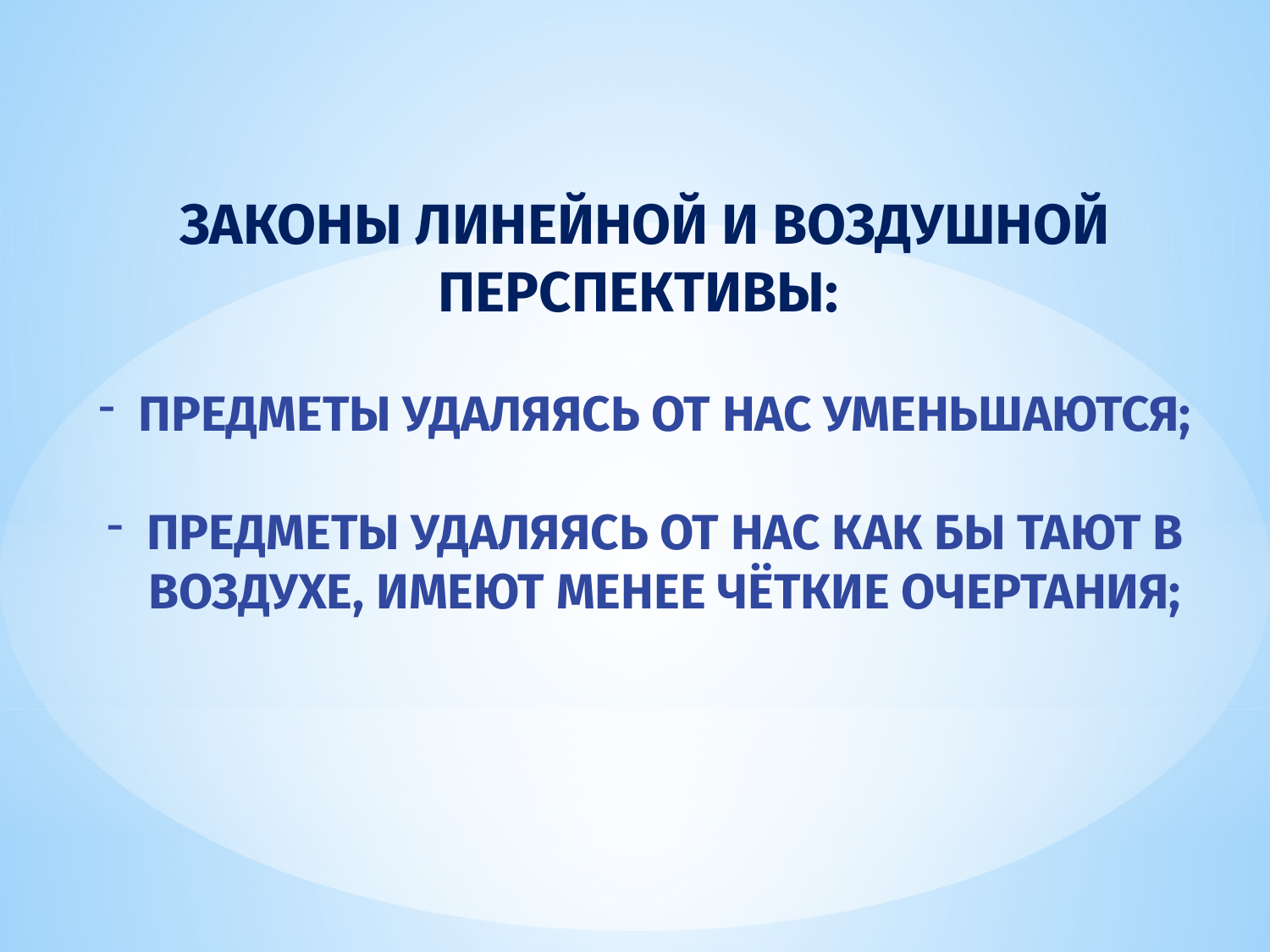

ЗАКОНЫ ЛИНЕЙНОЙ И ВОЗДУШНОЙ ПЕРСПЕКТИВЫ:

ПРЕДМЕТЫ УДАЛЯЯСЬ ОТ НАС УМЕНЬШАЮТСЯ;

ПРЕДМЕТЫ УДАЛЯЯСЬ ОТ НАС КАК БЫ ТАЮТ В ВОЗДУХЕ, ИМЕЮТ МЕНЕЕ ЧЁТКИЕ ОЧЕРТАНИЯ;